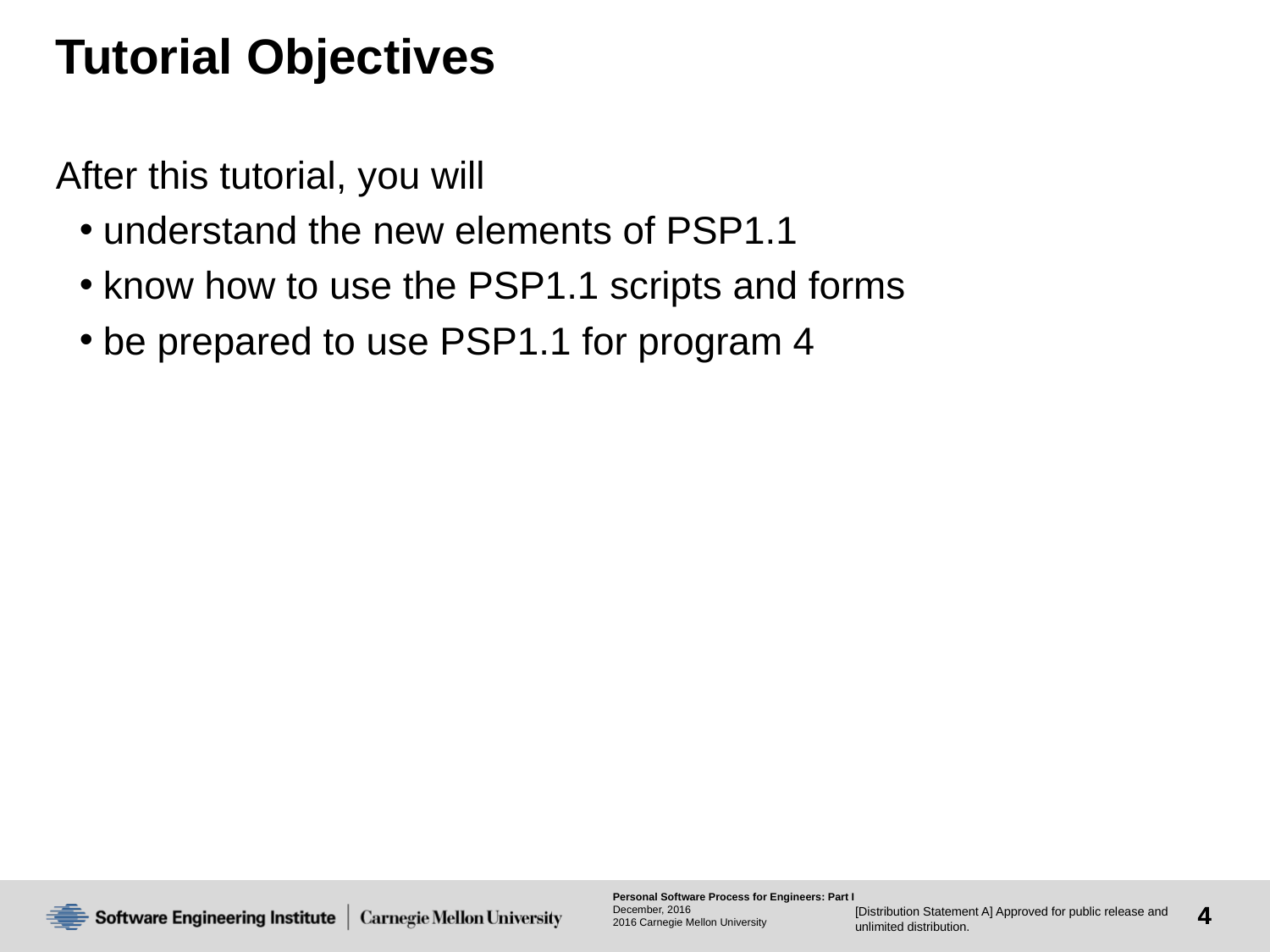

# Tutorial Objectives
After this tutorial, you will
understand the new elements of PSP1.1
know how to use the PSP1.1 scripts and forms
be prepared to use PSP1.1 for program 4